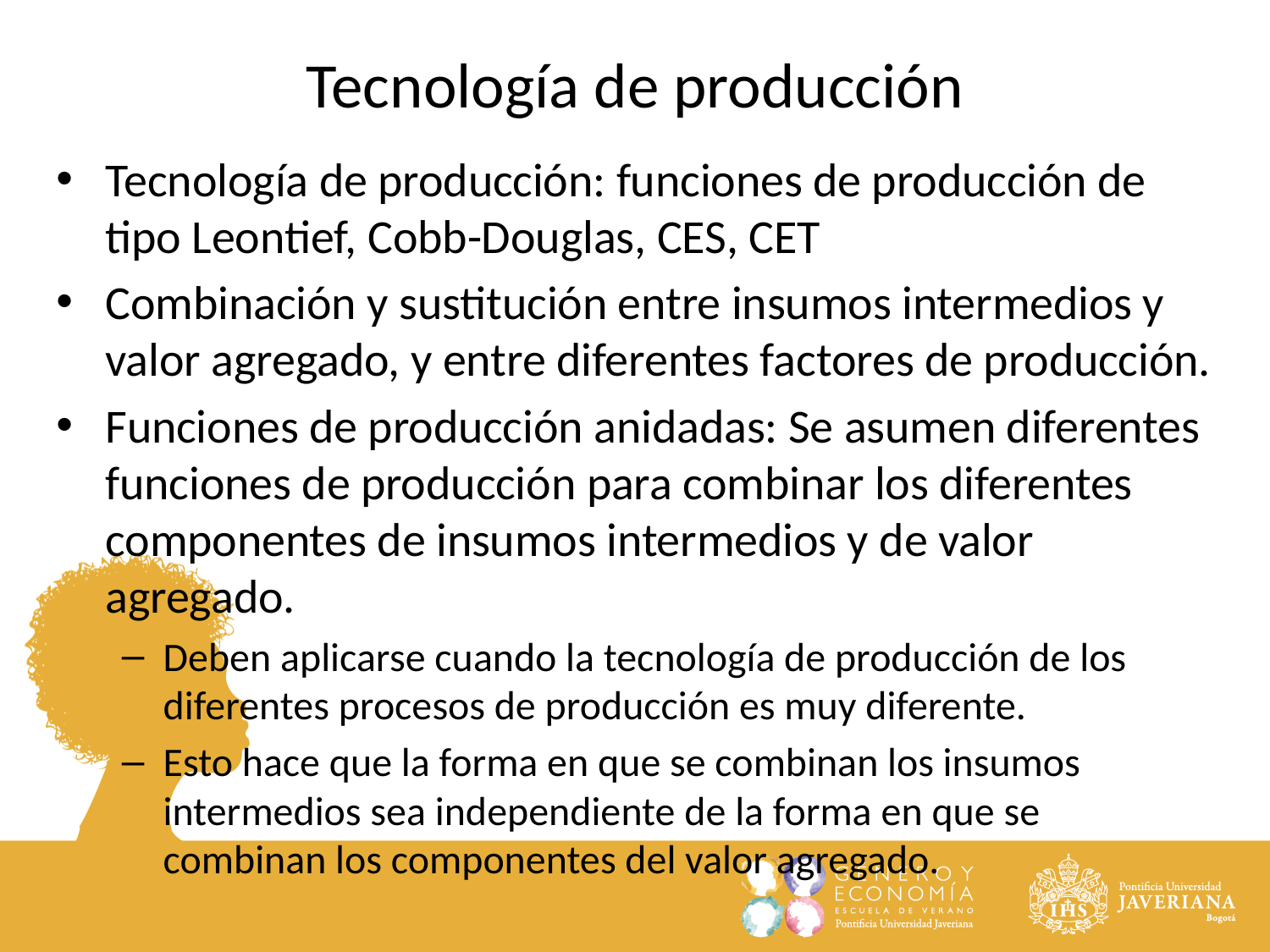

Tecnología de producción
Tecnología de producción: funciones de producción de tipo Leontief, Cobb-Douglas, CES, CET
Combinación y sustitución entre insumos intermedios y valor agregado, y entre diferentes factores de producción.
Funciones de producción anidadas: Se asumen diferentes funciones de producción para combinar los diferentes componentes de insumos intermedios y de valor agregado.
Deben aplicarse cuando la tecnología de producción de los diferentes procesos de producción es muy diferente.
Esto hace que la forma en que se combinan los insumos intermedios sea independiente de la forma en que se combinan los componentes del valor agregado.